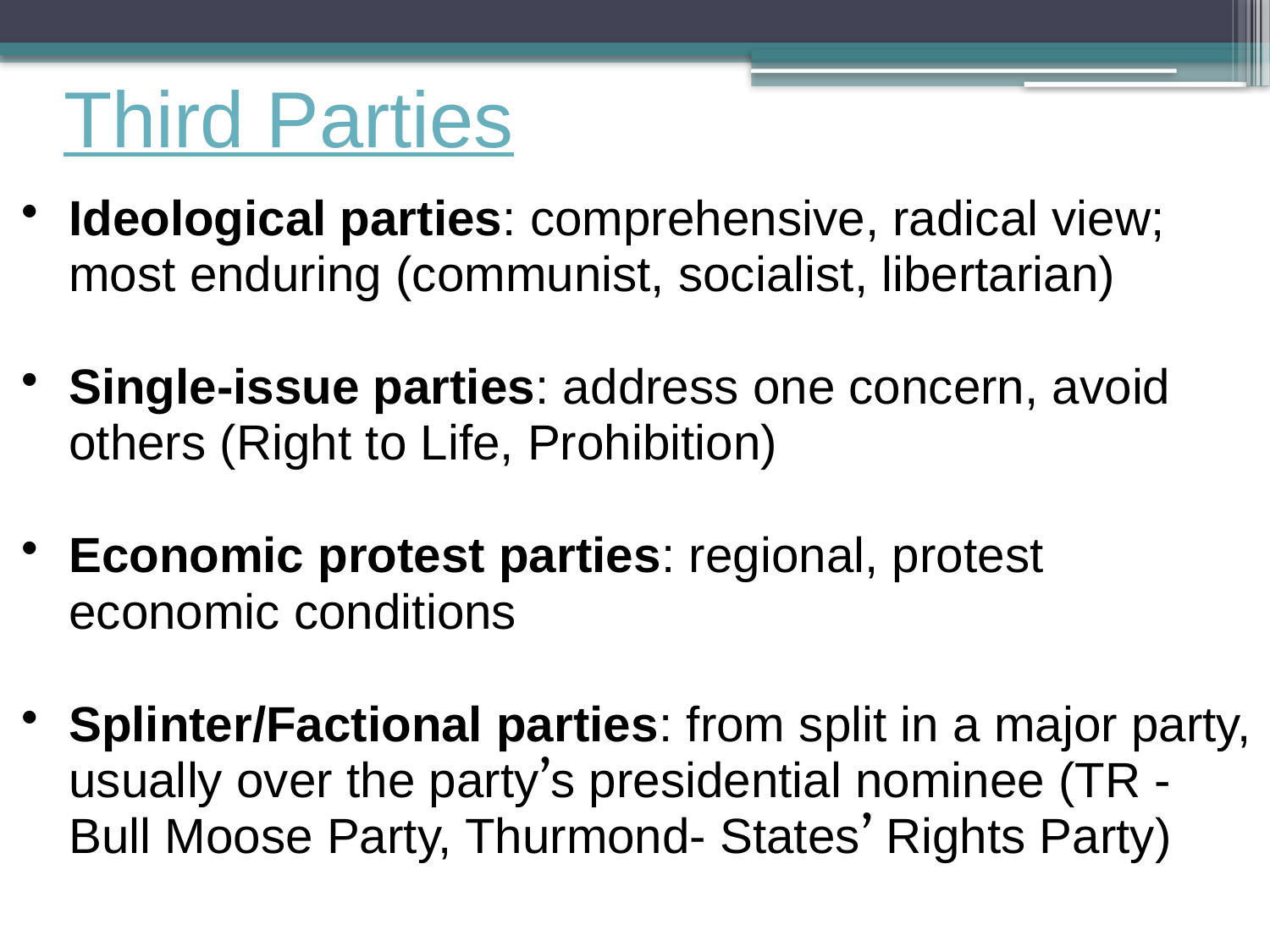

# Third Parties
Ideological parties: comprehensive, radical view; most enduring (communist, socialist, libertarian)

Single-issue parties: address one concern, avoid others (Right to Life, Prohibition)

Economic protest parties: regional, protest economic conditions

Splinter/Factional parties: from split in a major party, usually over the party’s presidential nominee (TR - Bull Moose Party, Thurmond- States’ Rights Party)